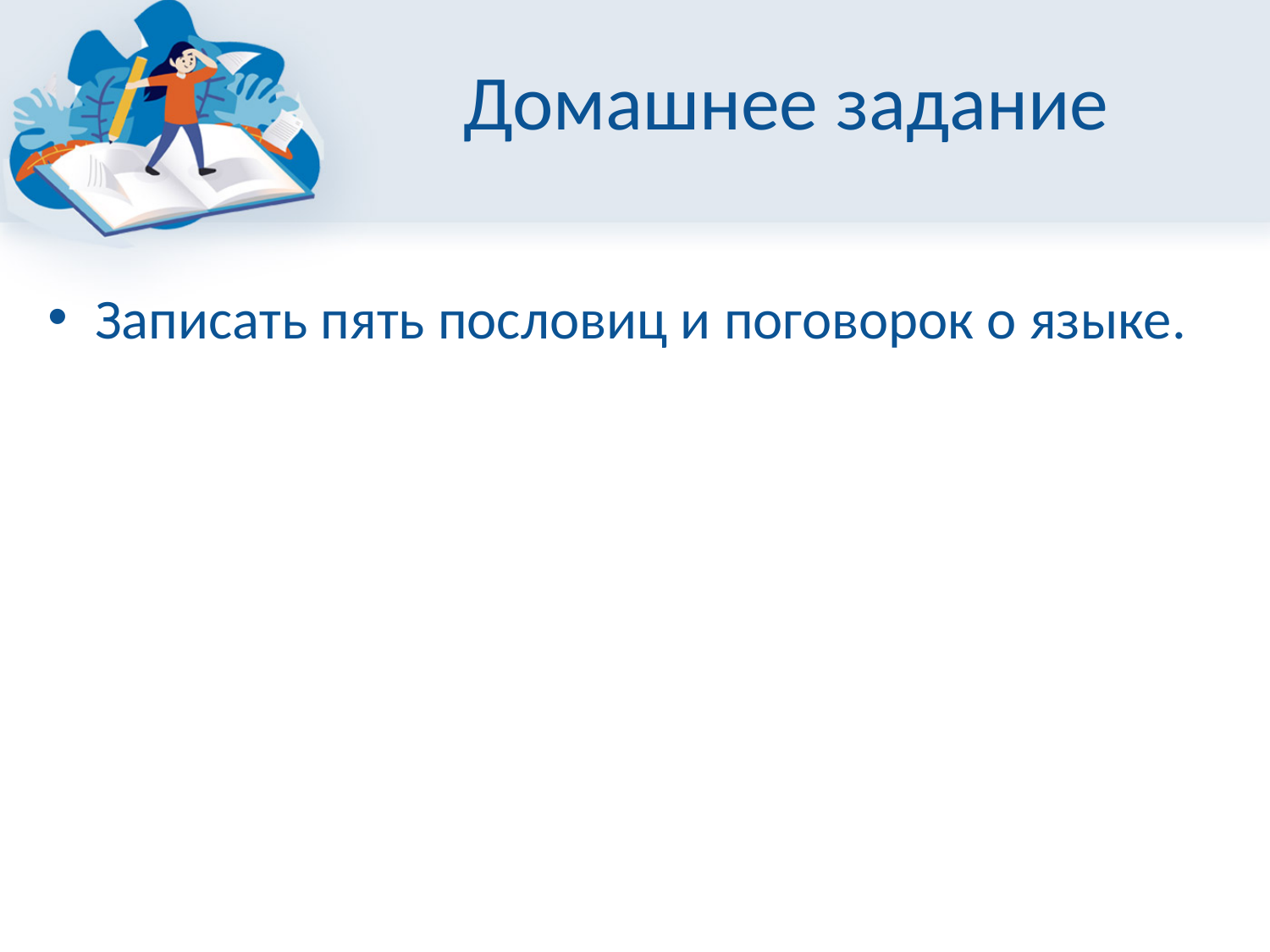

# Домашнее задание
Записать пять пословиц и поговорок о языке.